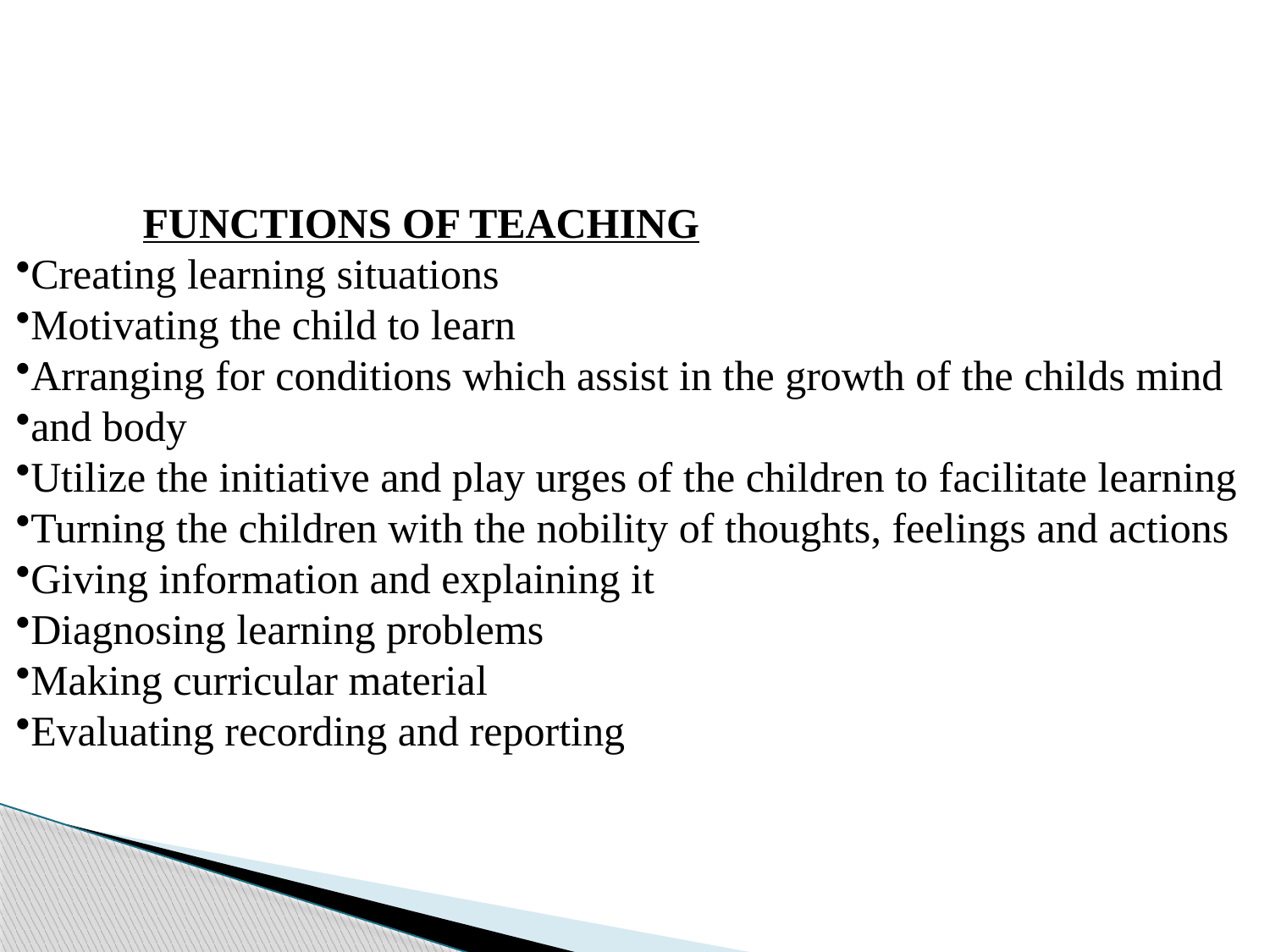

FUNCTIONS OF TEACHING
Creating learning situations
Motivating the child to learn
Arranging for conditions which assist in the growth of the childs mind
and body
Utilize the initiative and play urges of the children to facilitate learning
Turning the children with the nobility of thoughts, feelings and actions
Giving information and explaining it
Diagnosing learning problems
Making curricular material
Evaluating recording and reporting